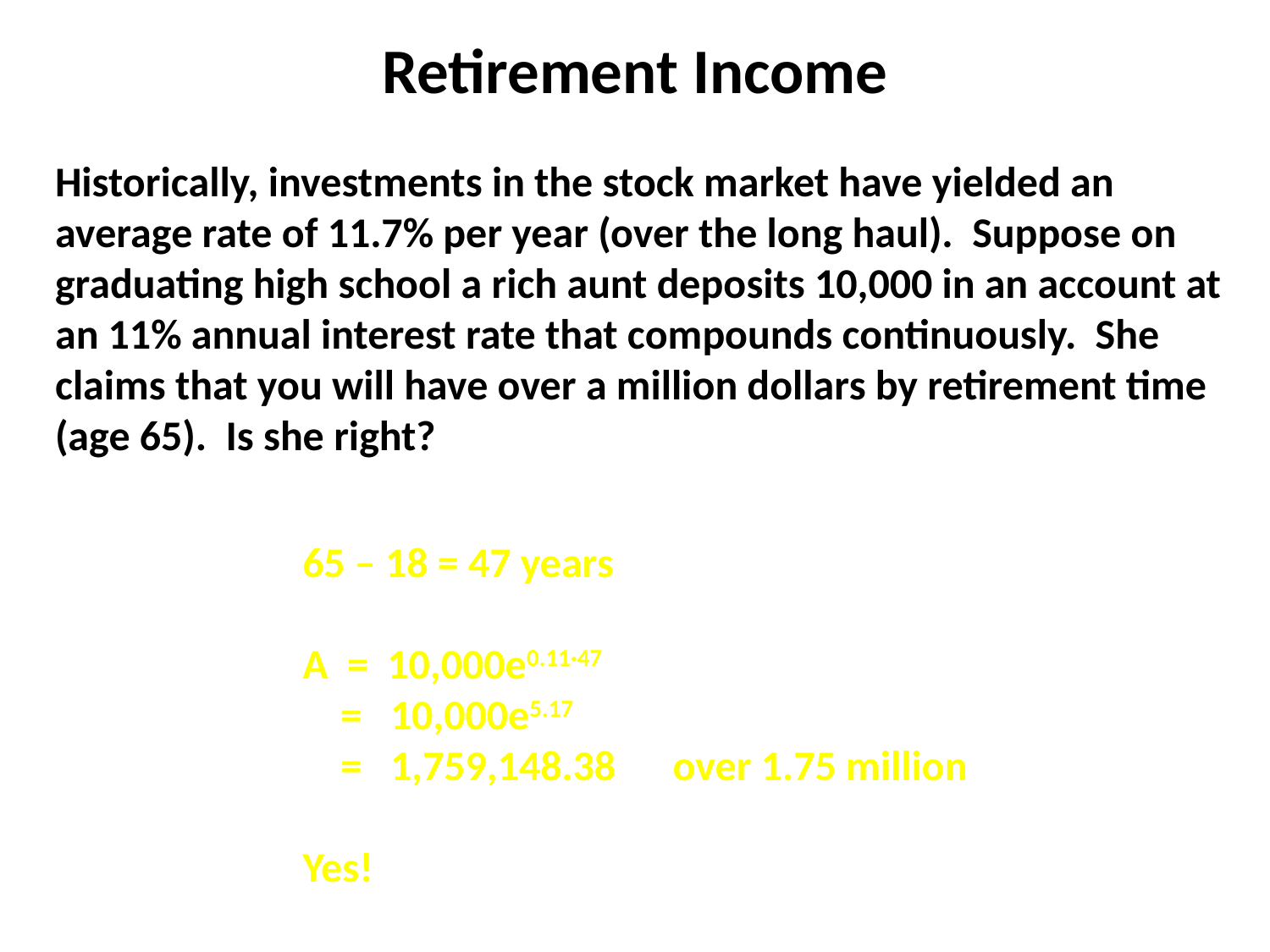

# Retirement Income
Historically, investments in the stock market have yielded an average rate of 11.7% per year (over the long haul).  Suppose on graduating high school a rich aunt deposits 10,000 in an account at an 11% annual interest rate that compounds continuously.  She claims that you will have over a million dollars by retirement time (age 65).  Is she right?

65 – 18 = 47 years

A  =  10,000e0.11·47
    =   10,000e5.17
    =   1,759,148.38      over 1.75 million

Yes!